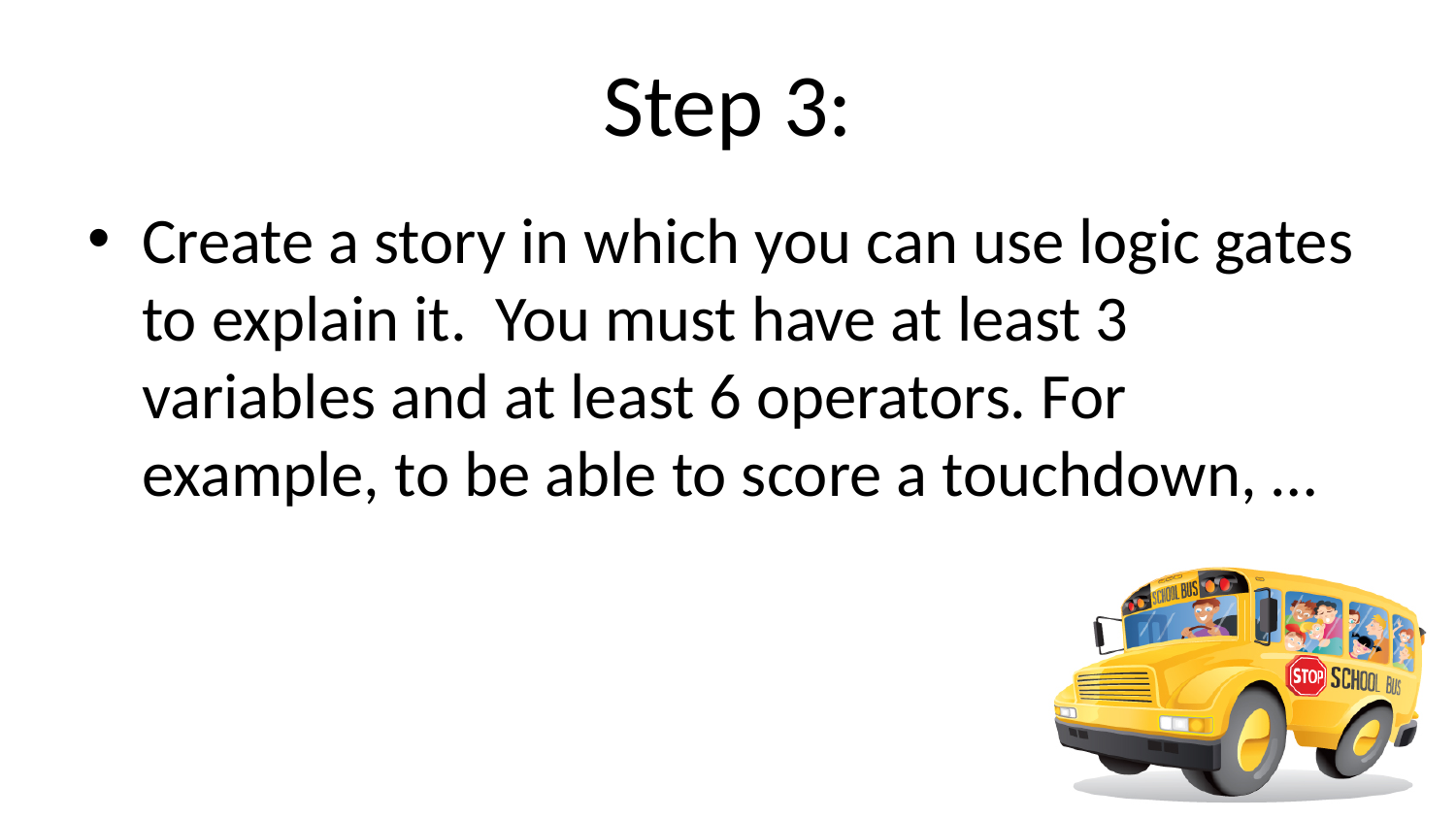

# Step 3:
Create a story in which you can use logic gates to explain it.  You must have at least 3 variables and at least 6 operators. For example, to be able to score a touchdown, …